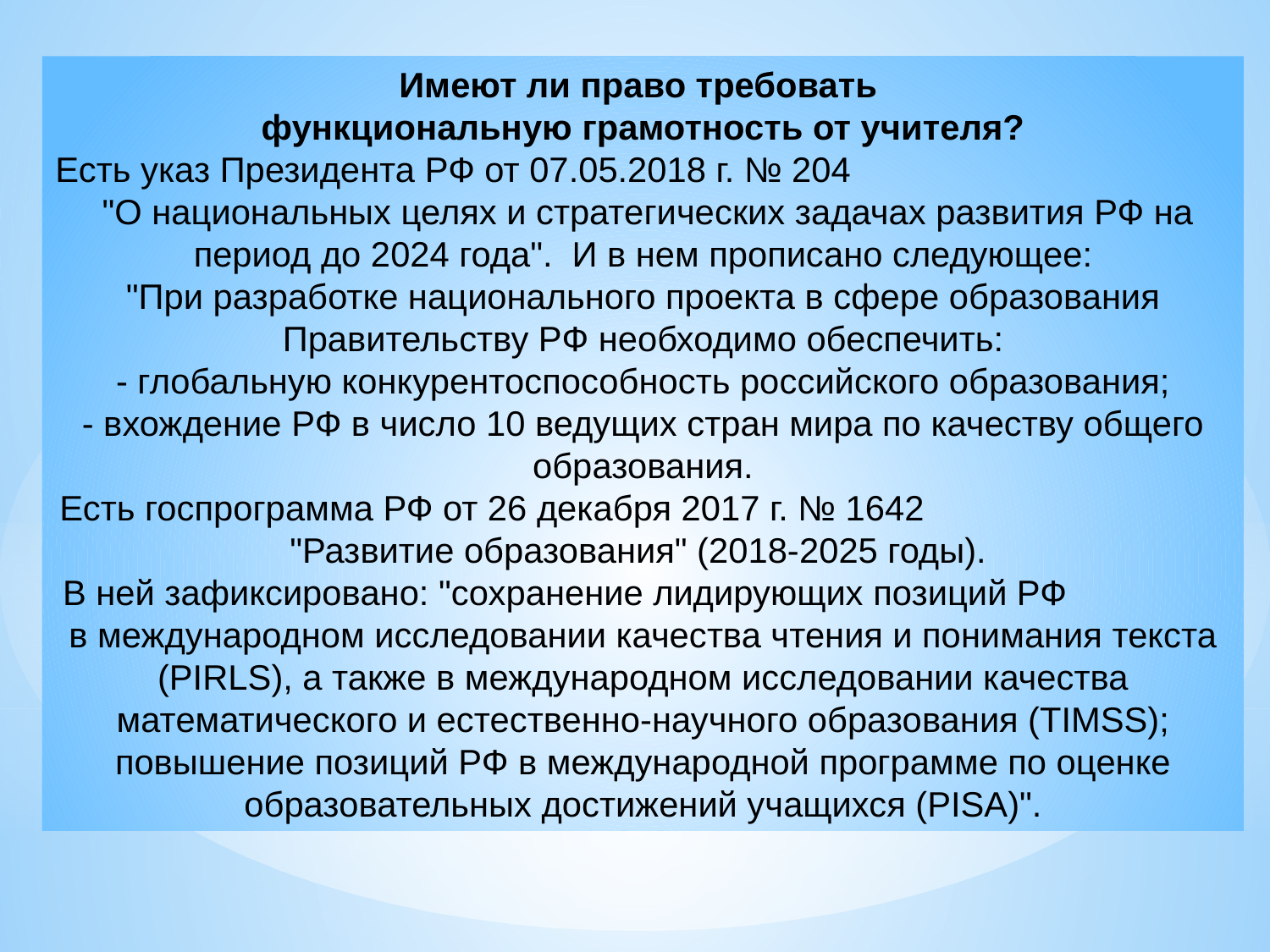

Имеют ли право требовать
функциональную грамотность от учителя?
Есть указ Президента РФ от 07.05.2018 г. № 204                                         "О национальных целях и стратегических задачах развития РФ на период до 2024 года".  И в нем прописано следующее:
"При разработке национального проекта в сфере образования Правительству РФ необходимо обеспечить:
- глобальную конкурентоспособность российского образования;
- вхождение РФ в число 10 ведущих стран мира по качеству общего образования.
Есть госпрограмма РФ от 26 декабря 2017 г. № 1642                                "Развитие образования" (2018-2025 годы).
В ней зафиксировано: "сохранение лидирующих позиций РФ                 в международном исследовании качества чтения и понимания текста (PIRLS), а также в международном исследовании качества математического и естественно-научного образования (TIMSS); повышение позиций РФ в международной программе по оценке образовательных достижений учащихся (PISA)".